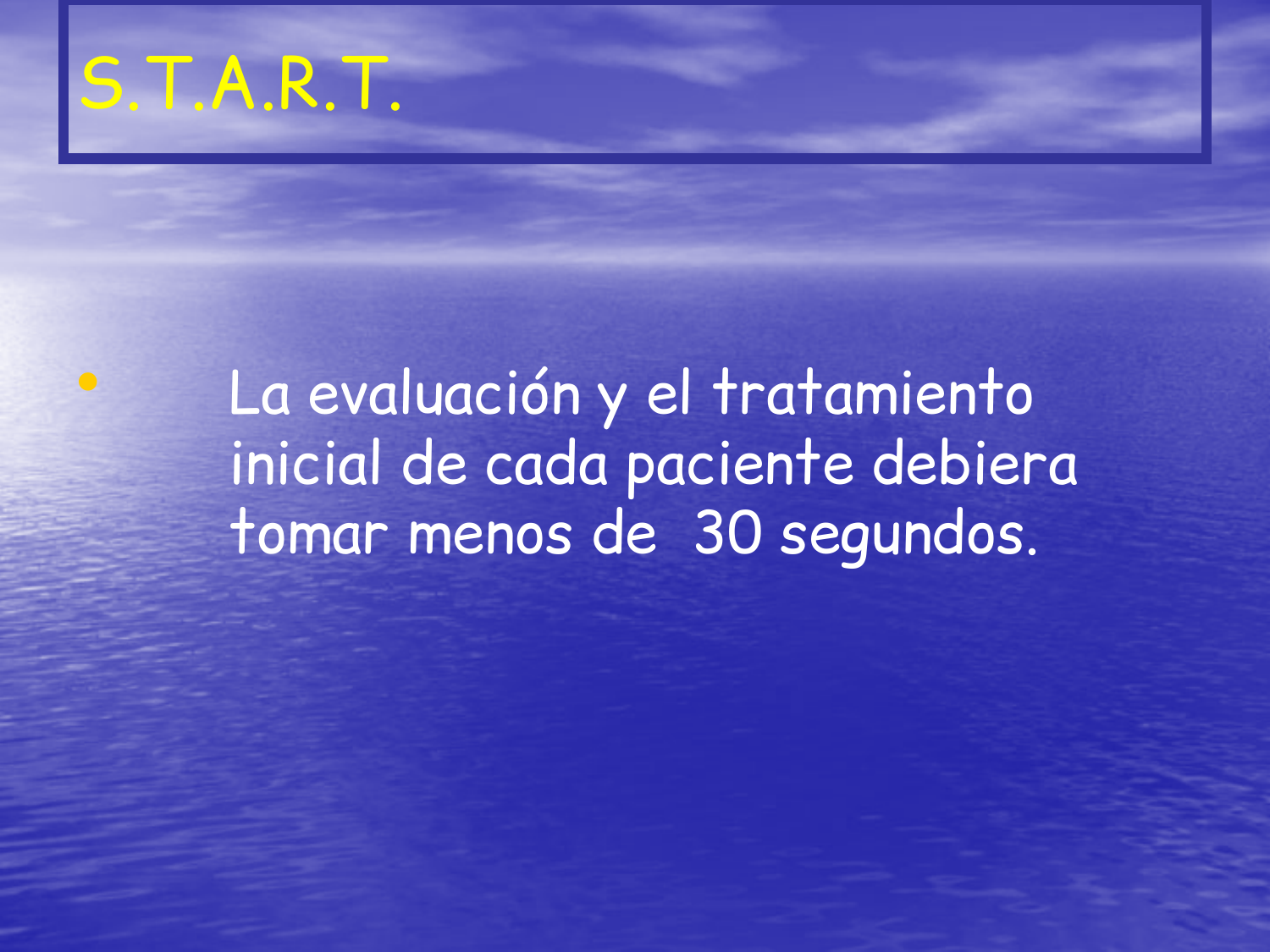

# S.T.A.R.T.
La evaluación y el tratamiento inicial de cada paciente debiera tomar menos de  30 segundos.